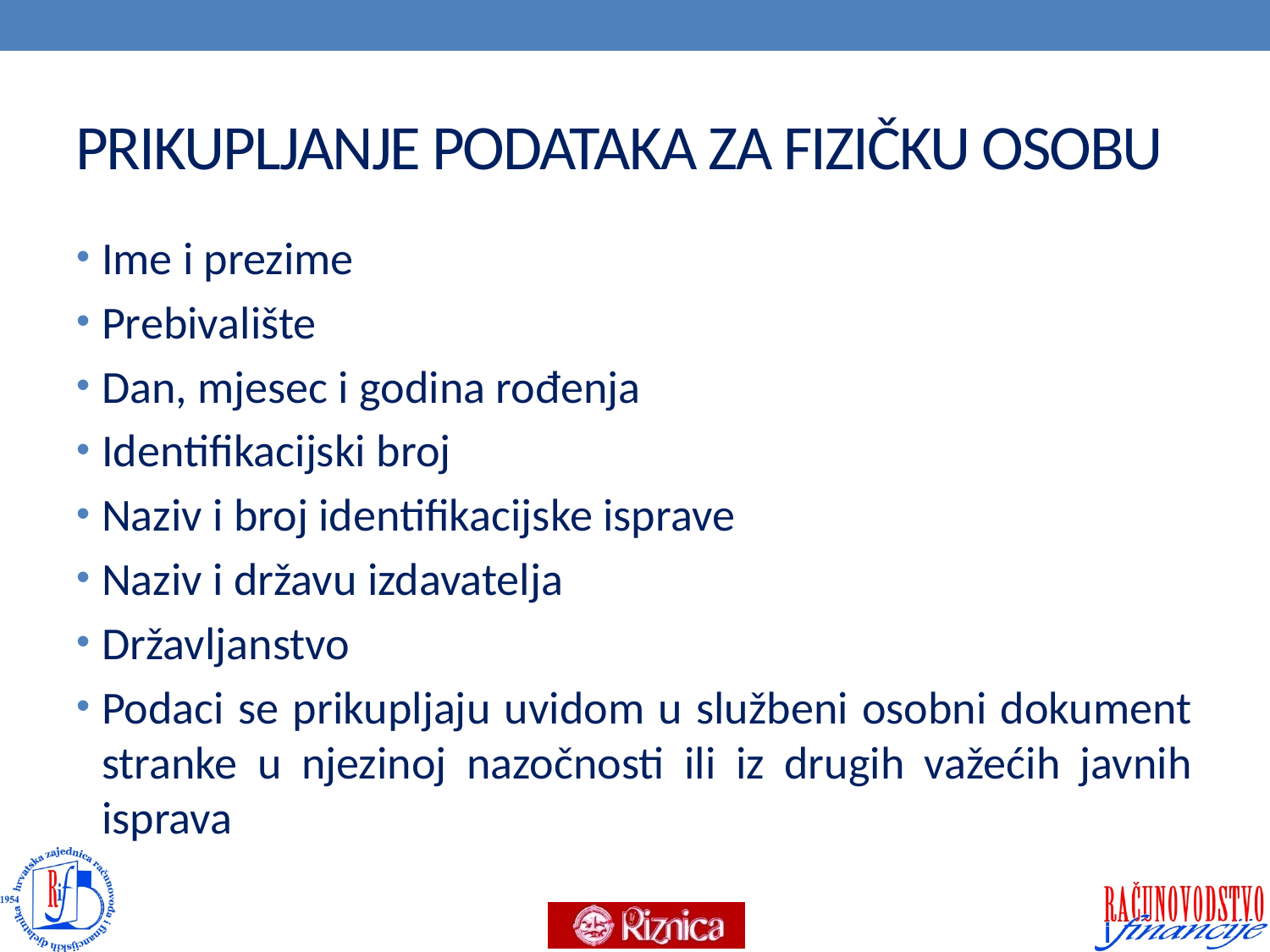

# PRIKUPLJANJE PODATAKA ZA FIZIČKU OSOBU
Ime i prezime
Prebivalište
Dan, mjesec i godina rođenja
Identifikacijski broj
Naziv i broj identifikacijske isprave
Naziv i državu izdavatelja
Državljanstvo
Podaci se prikupljaju uvidom u službeni osobni dokument stranke u njezinoj nazočnosti ili iz drugih važećih javnih isprava